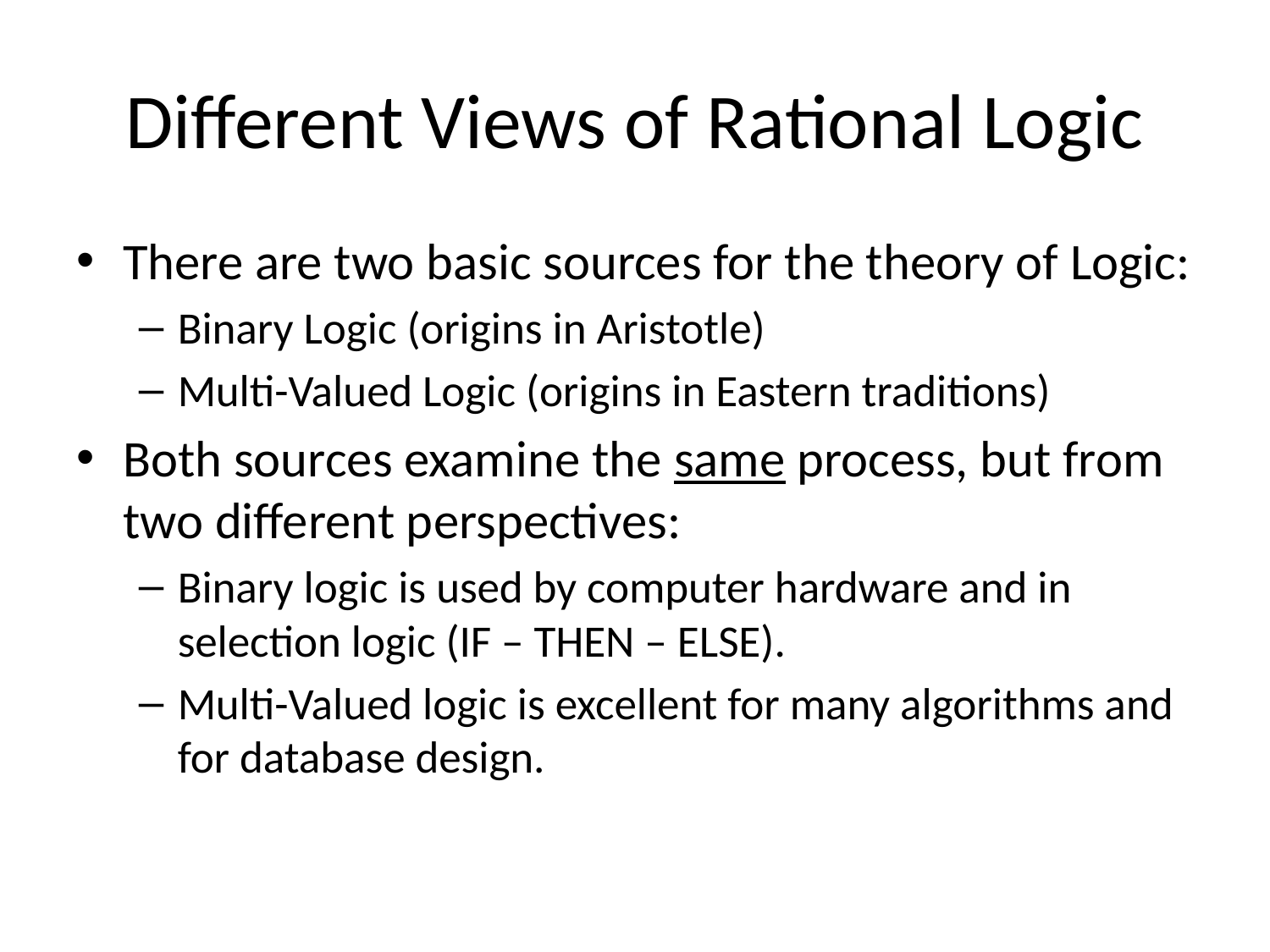

# Different Views of Rational Logic
There are two basic sources for the theory of Logic:
Binary Logic (origins in Aristotle)
Multi-Valued Logic (origins in Eastern traditions)
Both sources examine the same process, but from two different perspectives:
Binary logic is used by computer hardware and in selection logic (IF – THEN – ELSE).
Multi-Valued logic is excellent for many algorithms and for database design.